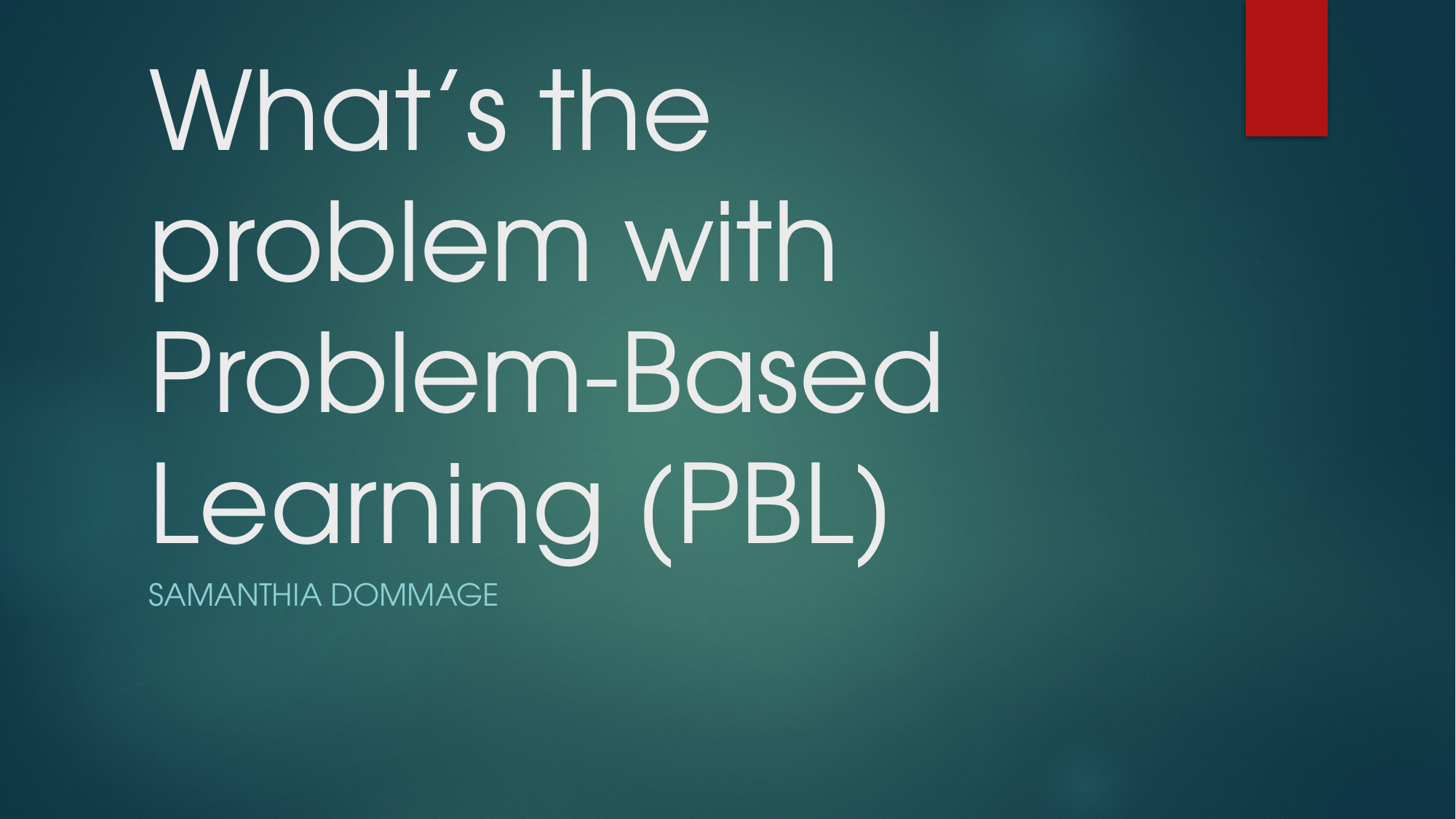

# What’s the problem with Problem-Based Learning (PBL)
Samanthia Dommage